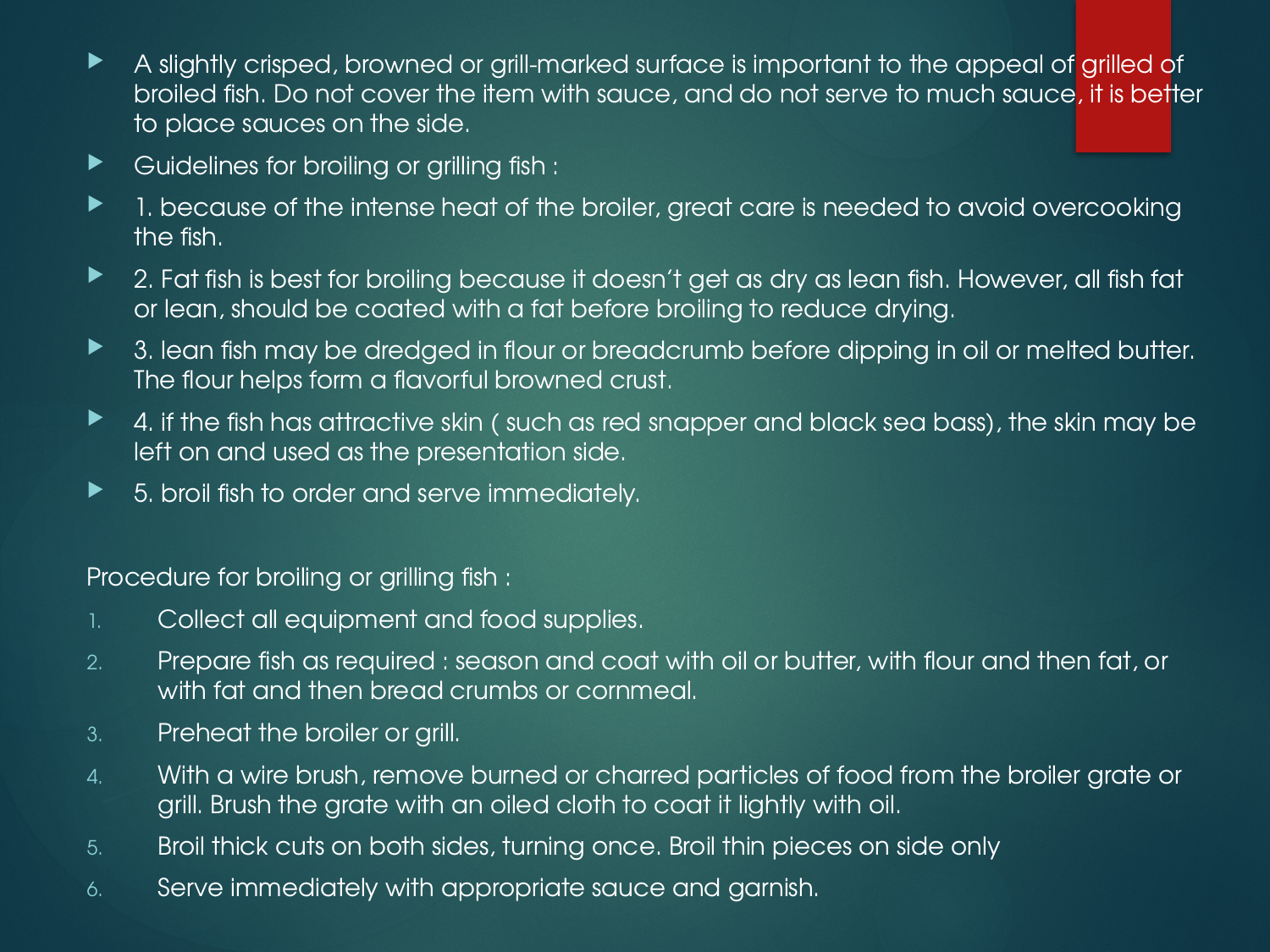

A slightly crisped, browned or grill-marked surface is important to the appeal of grilled of broiled fish. Do not cover the item with sauce, and do not serve to much sauce, it is better to place sauces on the side.
Guidelines for broiling or grilling fish :
1. because of the intense heat of the broiler, great care is needed to avoid overcooking the fish.
2. Fat fish is best for broiling because it doesn’t get as dry as lean fish. However, all fish fat or lean, should be coated with a fat before broiling to reduce drying.
3. lean fish may be dredged in flour or breadcrumb before dipping in oil or melted butter. The flour helps form a flavorful browned crust.
4. if the fish has attractive skin ( such as red snapper and black sea bass), the skin may be left on and used as the presentation side.
5. broil fish to order and serve immediately.

Procedure for broiling or grilling fish :
Collect all equipment and food supplies.
Prepare fish as required : season and coat with oil or butter, with flour and then fat, or with fat and then bread crumbs or cornmeal.
Preheat the broiler or grill.
With a wire brush, remove burned or charred particles of food from the broiler grate or grill. Brush the grate with an oiled cloth to coat it lightly with oil.
Broil thick cuts on both sides, turning once. Broil thin pieces on side only
Serve immediately with appropriate sauce and garnish.